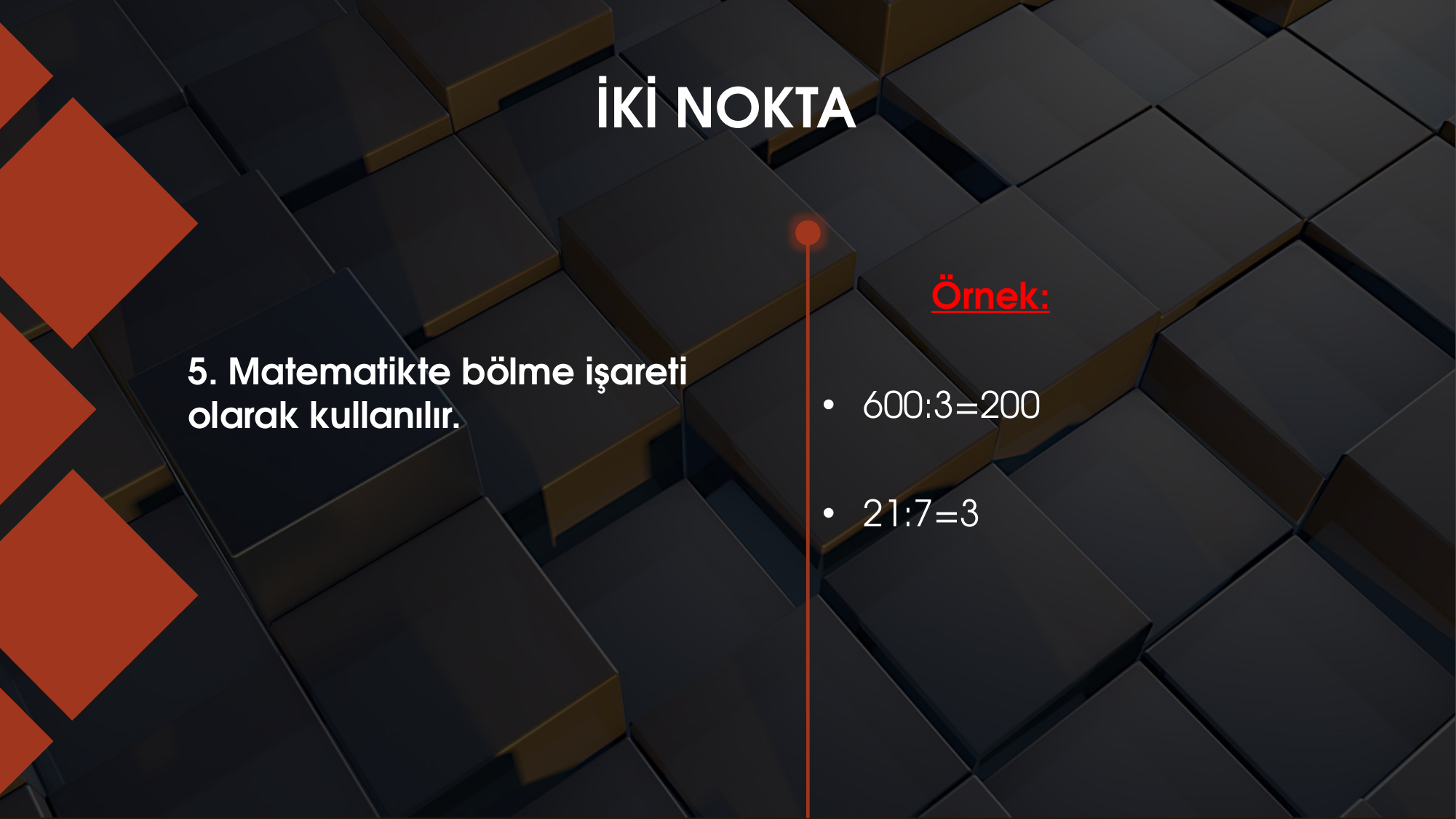

# İKİ NOKTA

	Örnek:

600:3=200

21:7=3

5. Matematikte bölme işareti olarak kullanılır.